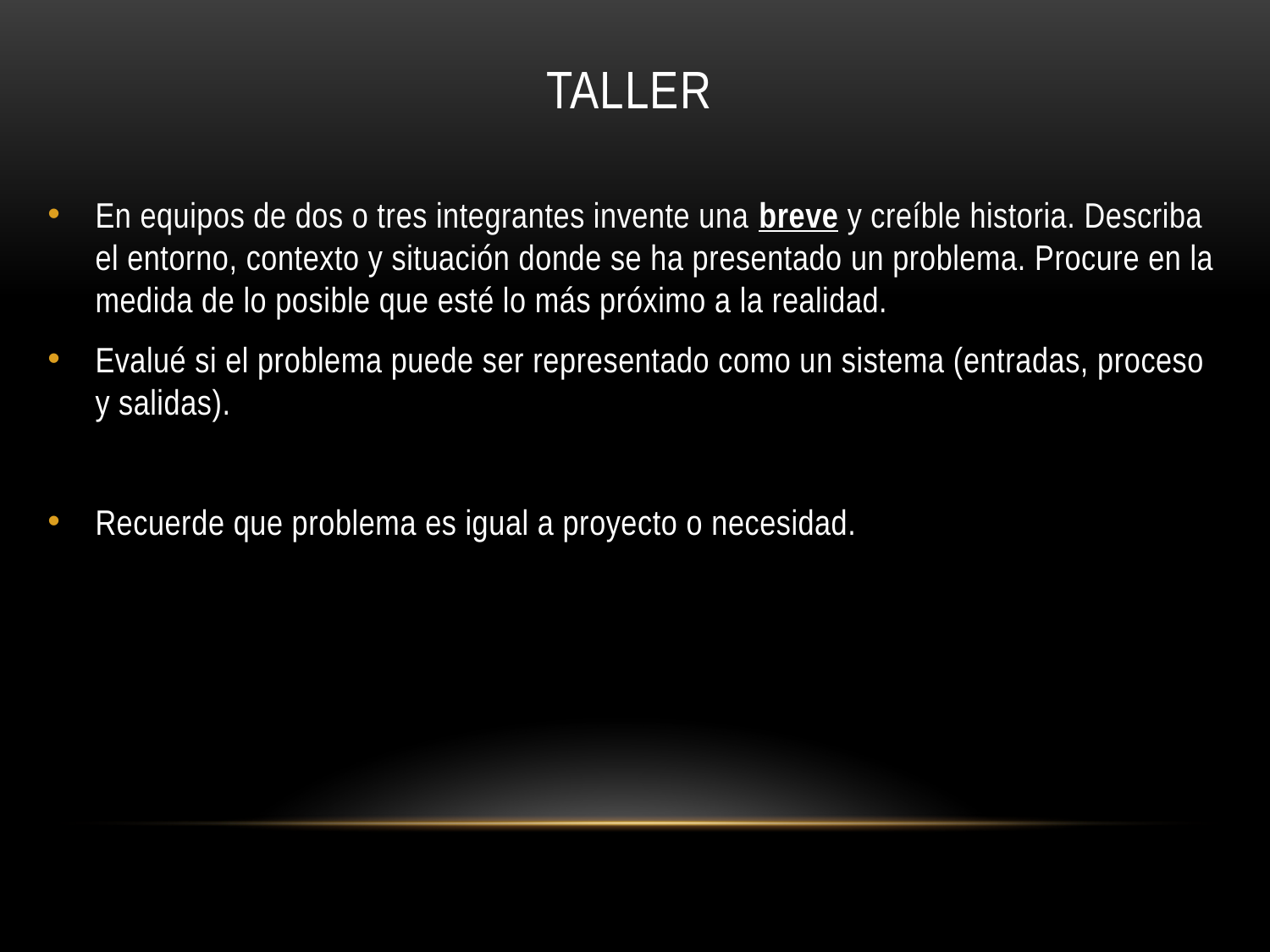

# TALLER
En equipos de dos o tres integrantes invente una breve y creíble historia. Describa el entorno, contexto y situación donde se ha presentado un problema. Procure en la medida de lo posible que esté lo más próximo a la realidad.
Evalué si el problema puede ser representado como un sistema (entradas, proceso y salidas).

Recuerde que problema es igual a proyecto o necesidad.